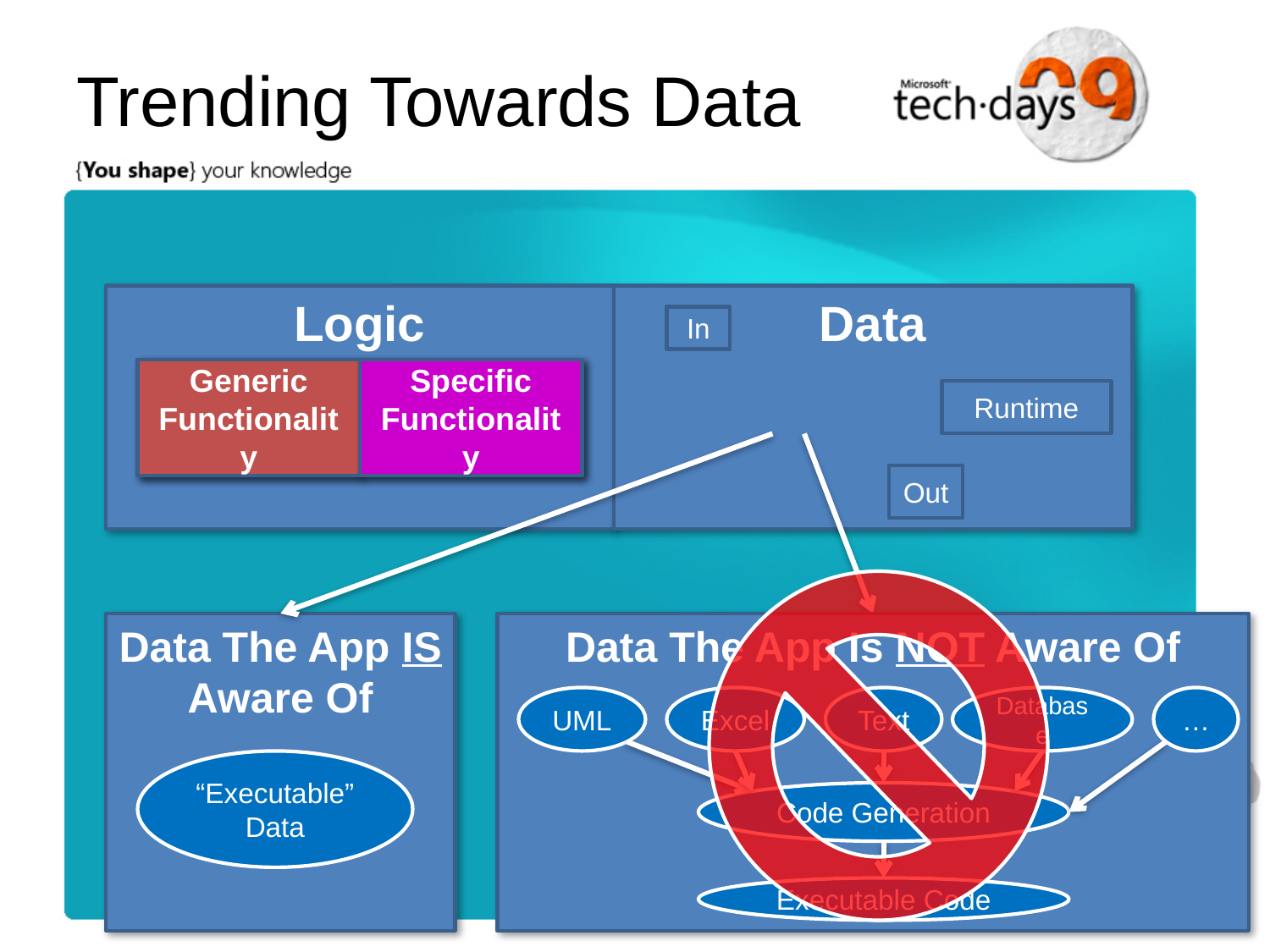

# Trending Towards Data
Logic
Data
In
Functionality
Generic Functionality
Specific Functionality
Runtime
Out

Data The App IS Aware Of
“Executable” Data
Data The App Is NOT Aware Of
UML
Excel
Text
Database
…
Code Generation
Executable Code